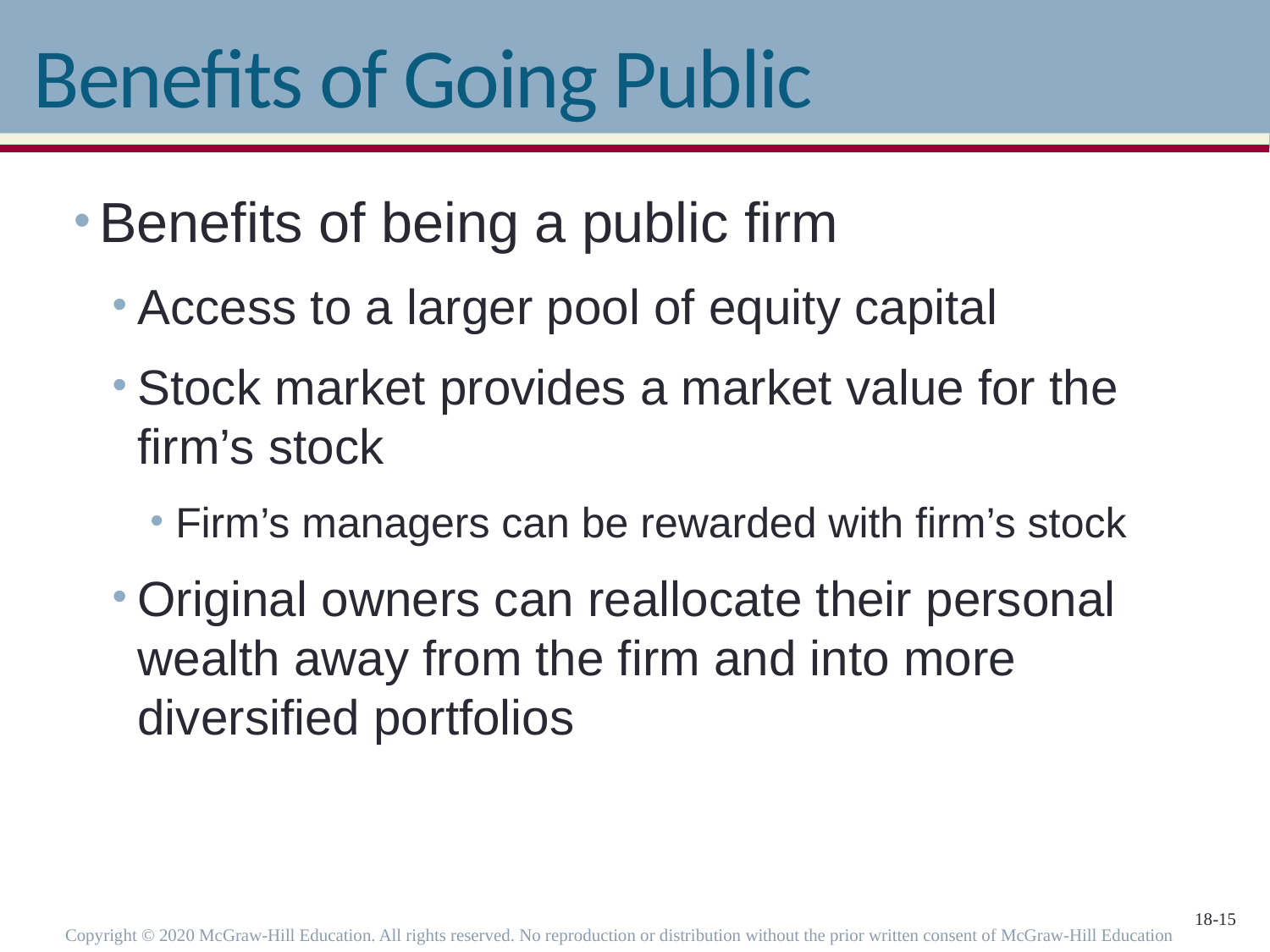

# Benefits of Going Public
Benefits of being a public firm
Access to a larger pool of equity capital
Stock market provides a market value for the firm’s stock
Firm’s managers can be rewarded with firm’s stock
Original owners can reallocate their personal wealth away from the firm and into more diversified portfolios
Copyright © 2020 McGraw-Hill Education. All rights reserved. No reproduction or distribution without the prior written consent of McGraw-Hill Education